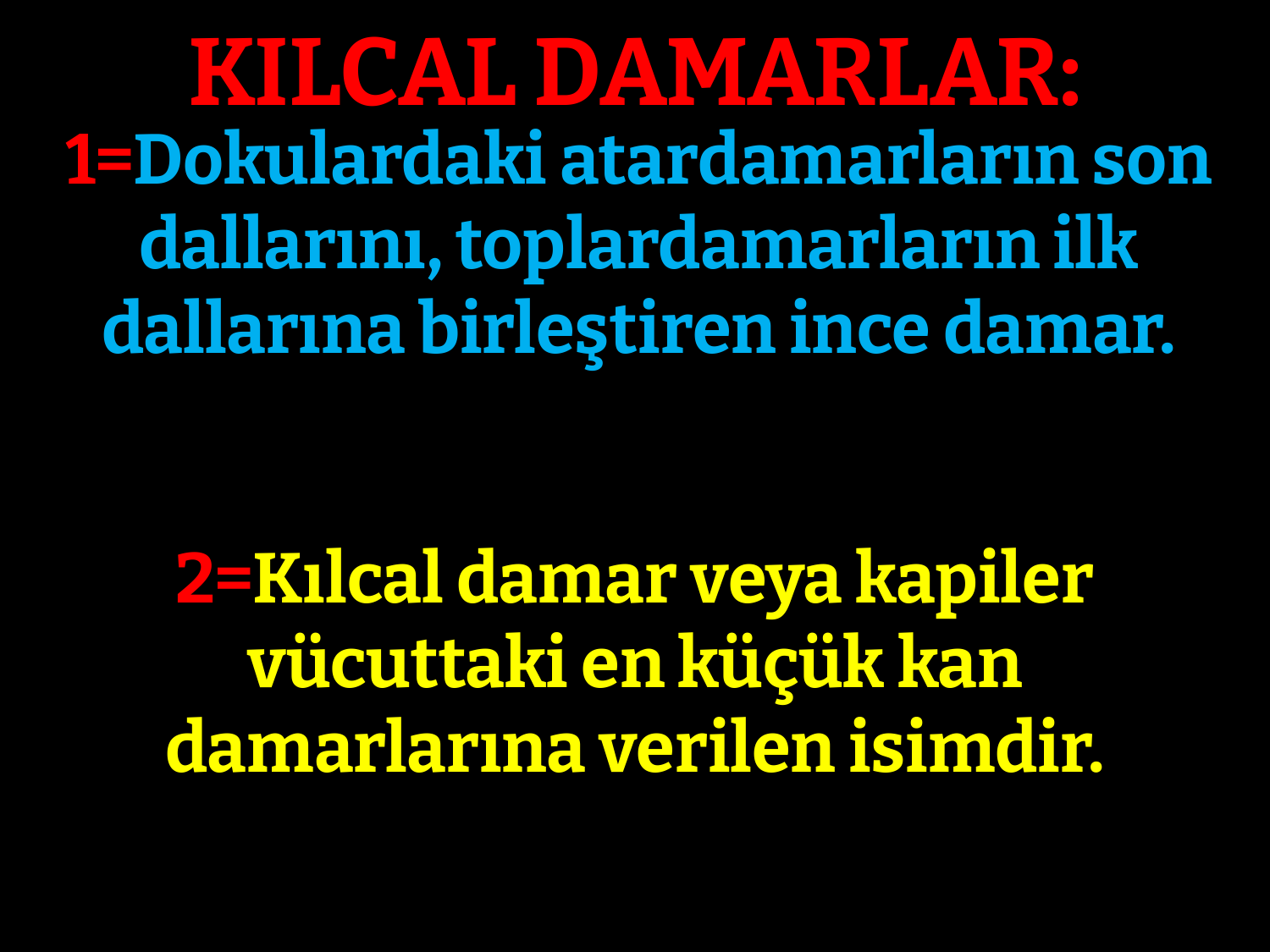

KILCAL DAMARLAR:
1=Dokulardaki atardamarların son dallarını, toplardamarların ilk dallarına birleştiren ince damar.
#
2=Kılcal damar veya kapiler vücuttaki en küçük kan damarlarına verilen isimdir.